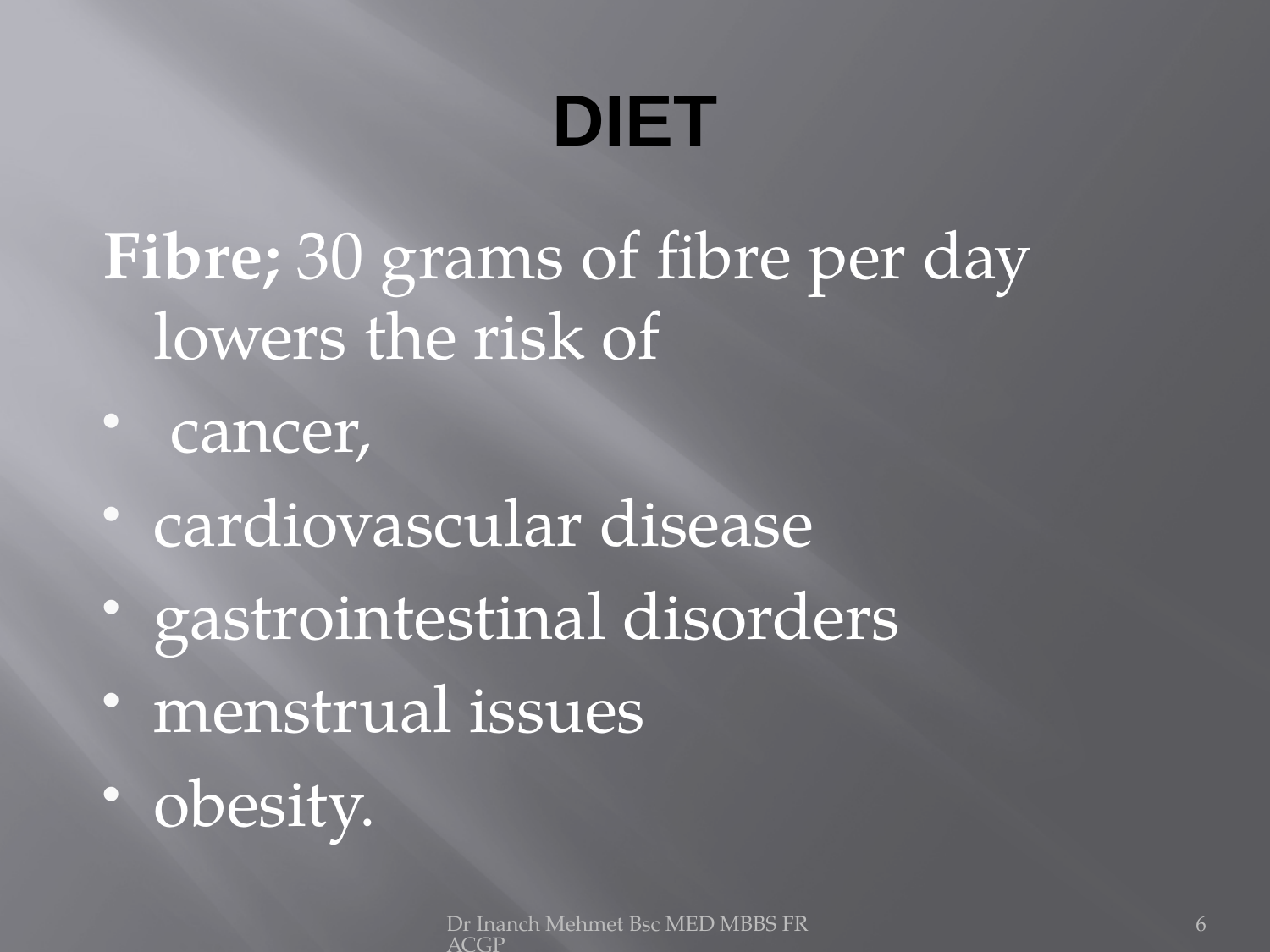

# DIET
Fibre; 30 grams of fibre per day lowers the risk of
 cancer,
cardiovascular disease
gastrointestinal disorders
menstrual issues
obesity.
Dr Inanch Mehmet Bsc MED MBBS FRACGP
6